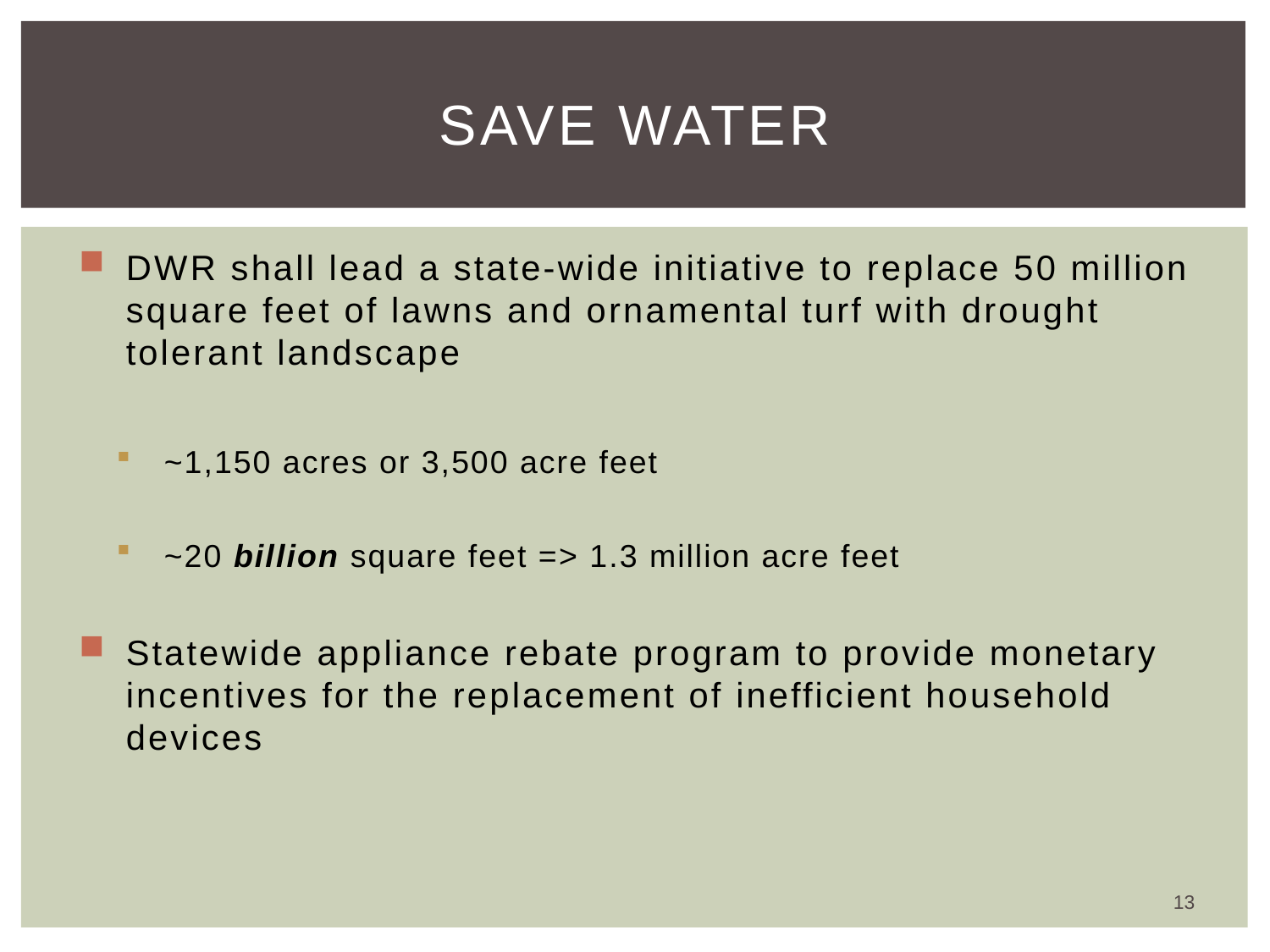

# SAVE WATER
DWR shall lead a state-wide initiative to replace 50 million square feet of lawns and ornamental turf with drought tolerant landscape

~1,150 acres or 3,500 acre feet

~20 billion square feet => 1.3 million acre feet

Statewide appliance rebate program to provide monetary incentives for the replacement of inefficient household devices
13